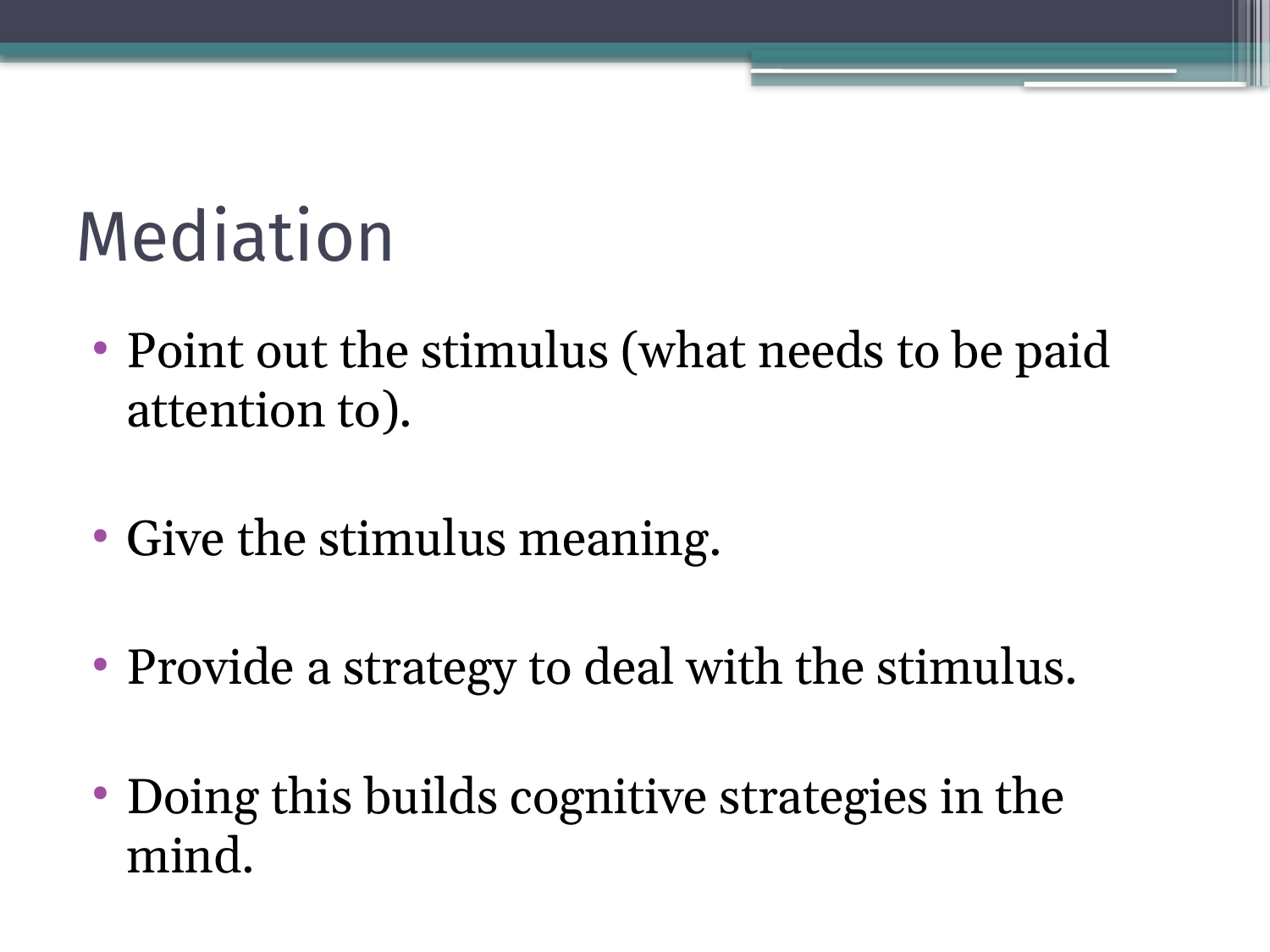

# Mediation
Point out the stimulus (what needs to be paid attention to).

Give the stimulus meaning.

Provide a strategy to deal with the stimulus.

Doing this builds cognitive strategies in the mind.